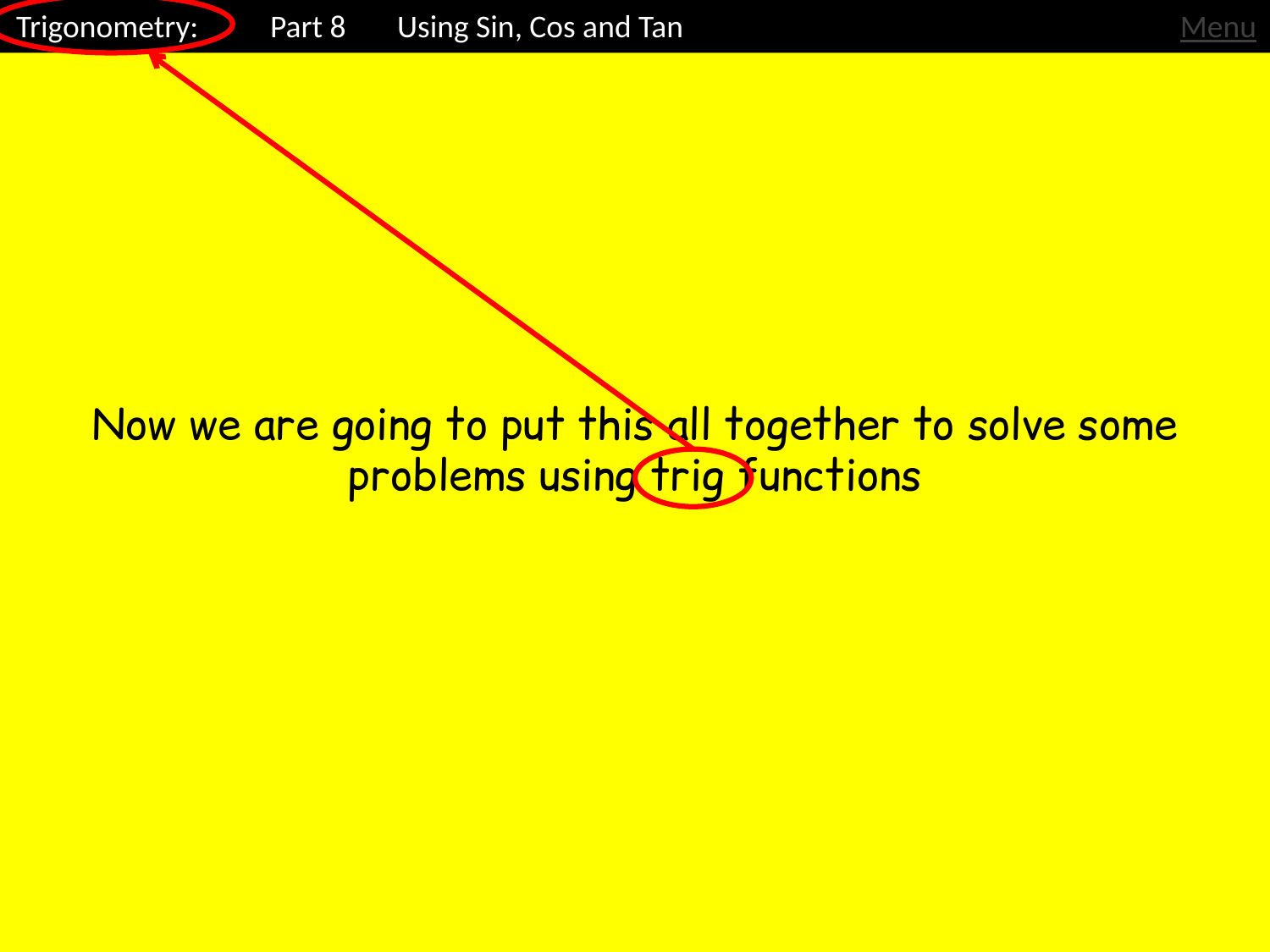

Trigonometry:  	Part 8	Using Sin, Cos and Tan
Menu

Now we are going to put this all together to solve some problems using trig functions